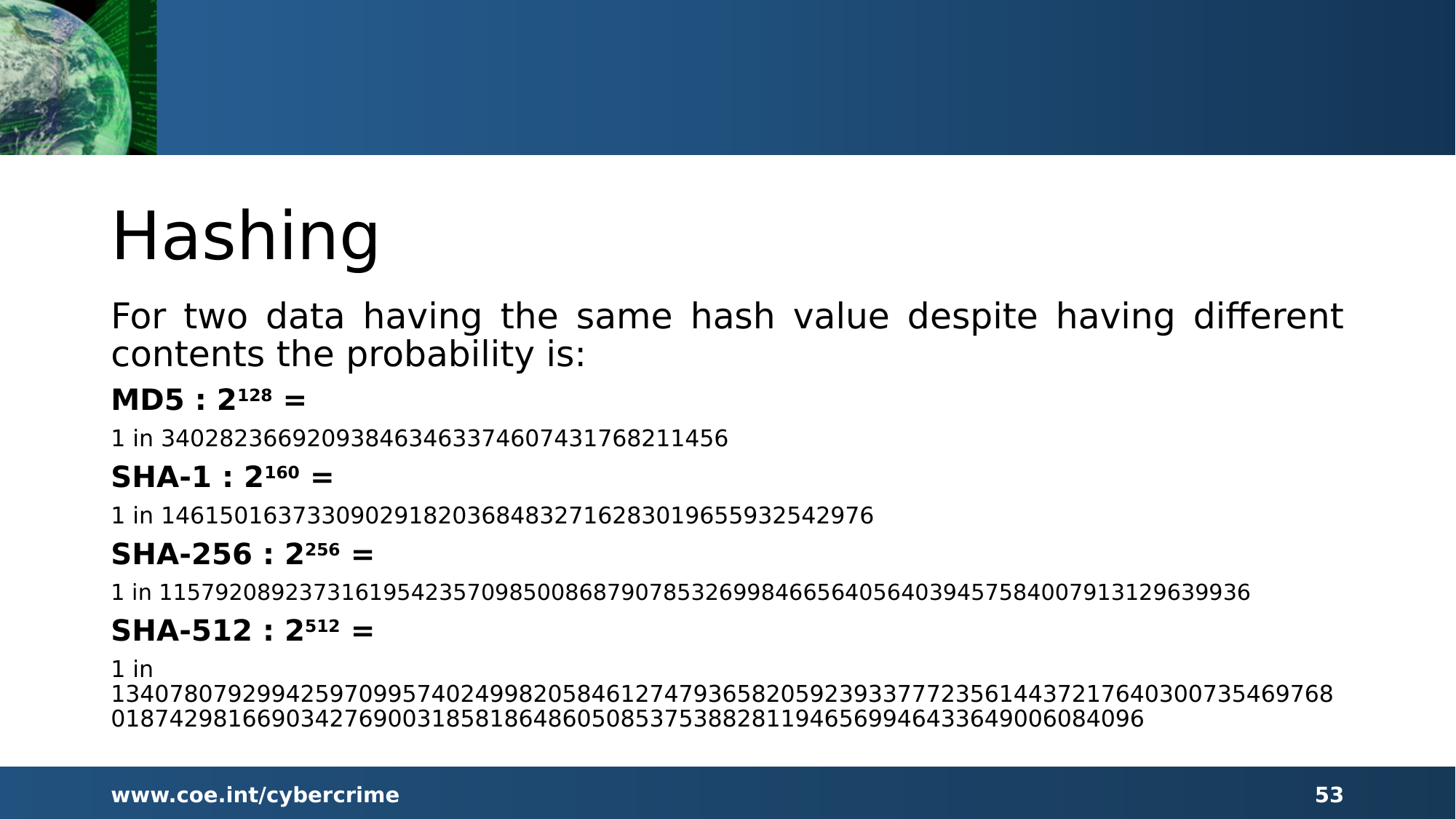

# Hashing
For two data having the same hash value despite having different contents the probability is:
MD5 : 2128 =
1 in 340282366920938463463374607431768211456
SHA-1 : 2160 =
1 in 1461501637330902918203684832716283019655932542976
SHA-256 : 2256 =
1 in 115792089237316195423570985008687907853269984665640564039457584007913129639936
SHA-512 : 2512 =
1 in  13407807929942597099574024998205846127479365820592393377723561443721764030073546976801874298166903427690031858186486050853753882811946569946433649006084096

www.coe.int/cybercrime
53